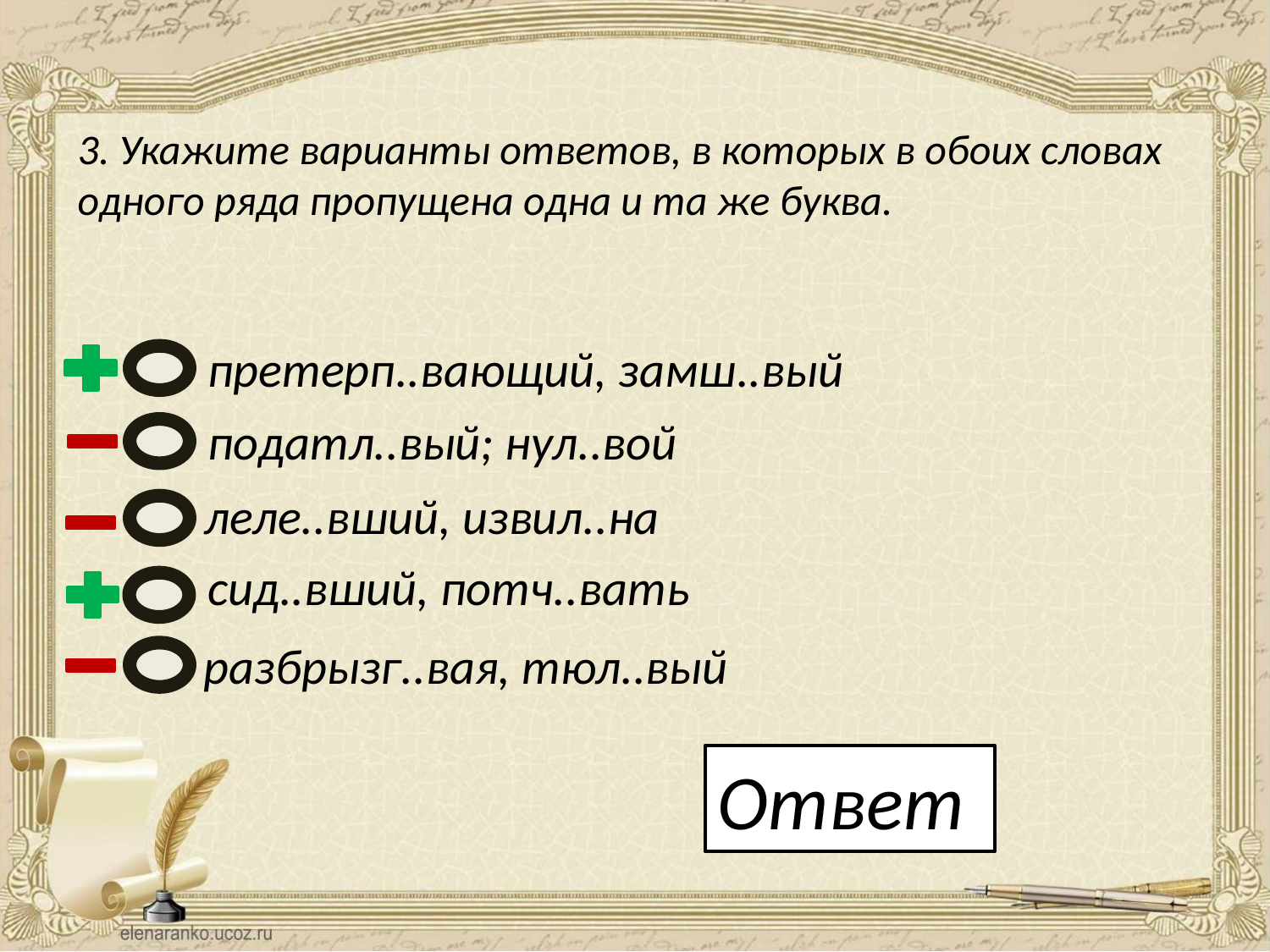

3. Укажите варианты ответов, в которых в обоих словах одного ряда пропущена одна и та же буква.
претерп..вающий, замш..вый

податл..вый; нул..вой

леле..вший, извил..на

сид..вший, потч..вать

разбрызг..вая, тюл..вый

Ответ